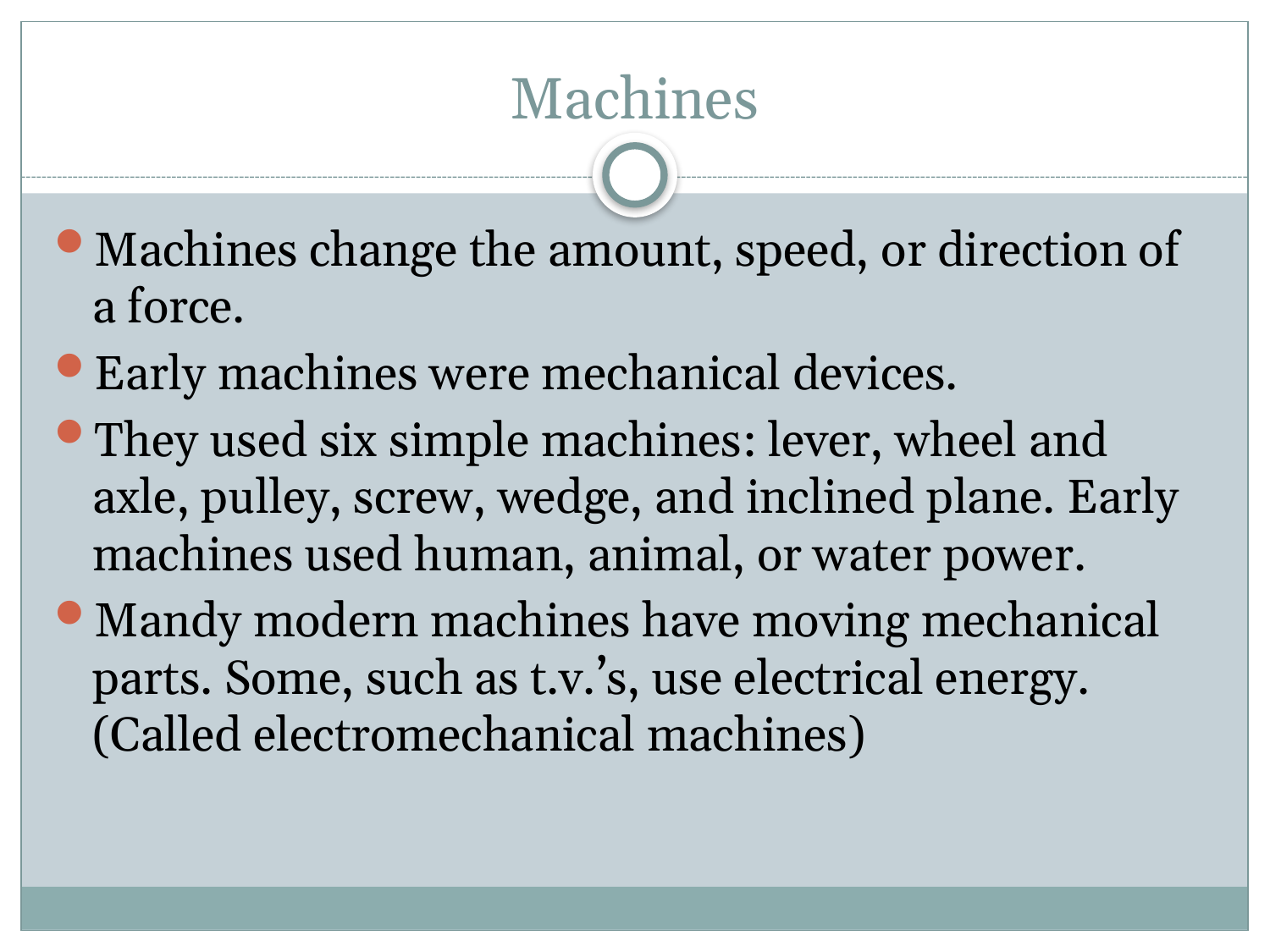

# Machines
Machines change the amount, speed, or direction of a force.
Early machines were mechanical devices.
They used six simple machines: lever, wheel and axle, pulley, screw, wedge, and inclined plane. Early machines used human, animal, or water power.
Mandy modern machines have moving mechanical parts. Some, such as t.v.’s, use electrical energy. (Called electromechanical machines)